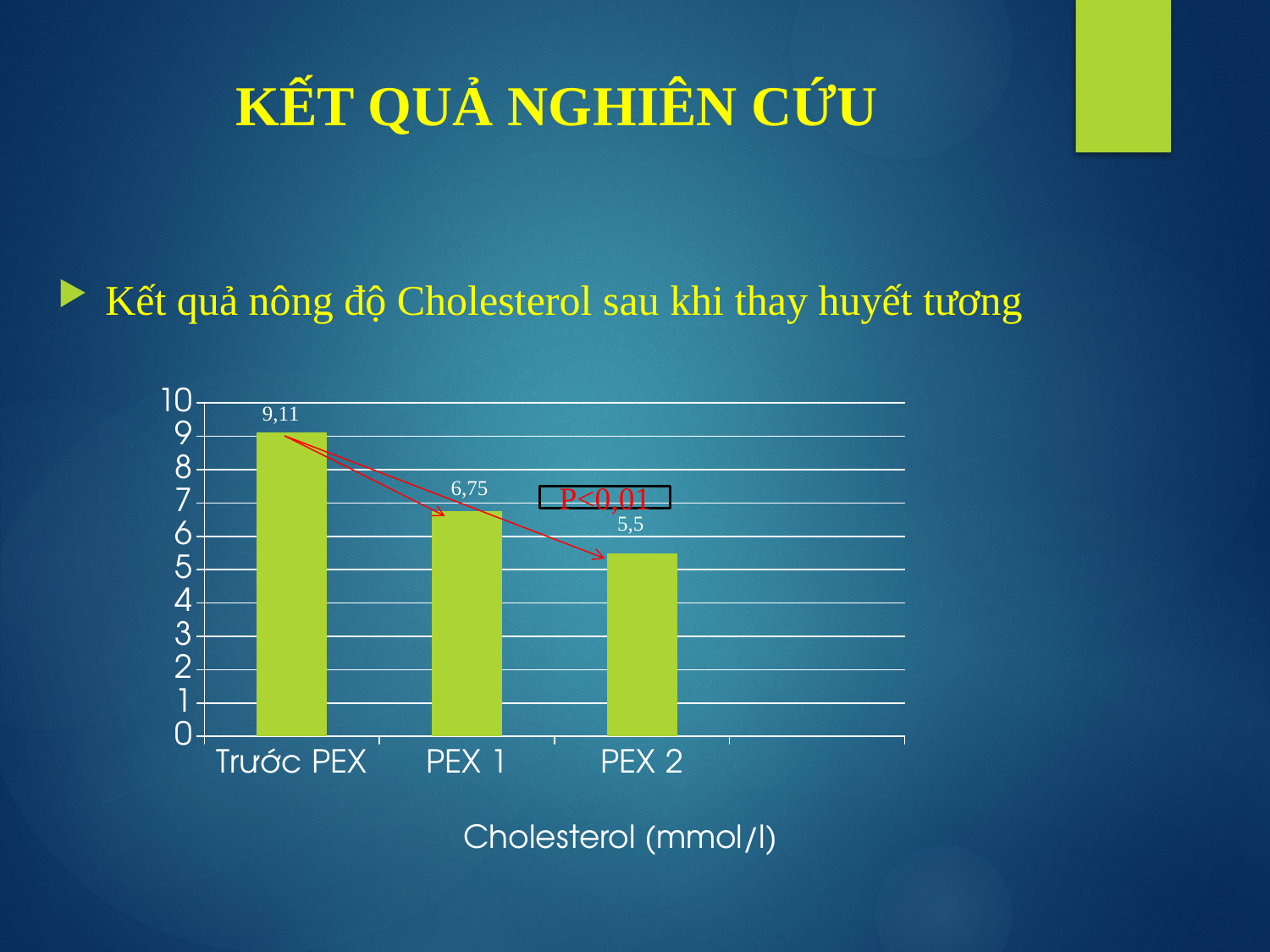

# KẾT QUẢ NGHIÊN CỨU
Kết quả nông độ Cholesterol sau khi thay huyết tương

### Chart

| Category | Series 1 | Column1 | Column2 |
|---|---|---|---|
| Trước PEX | 9.11 | None | None |
| PEX 1 | 6.75 | None | None |
| PEX 2 | 5.5 | None | None |
P<0,01
Cholesterol (mmol/l)